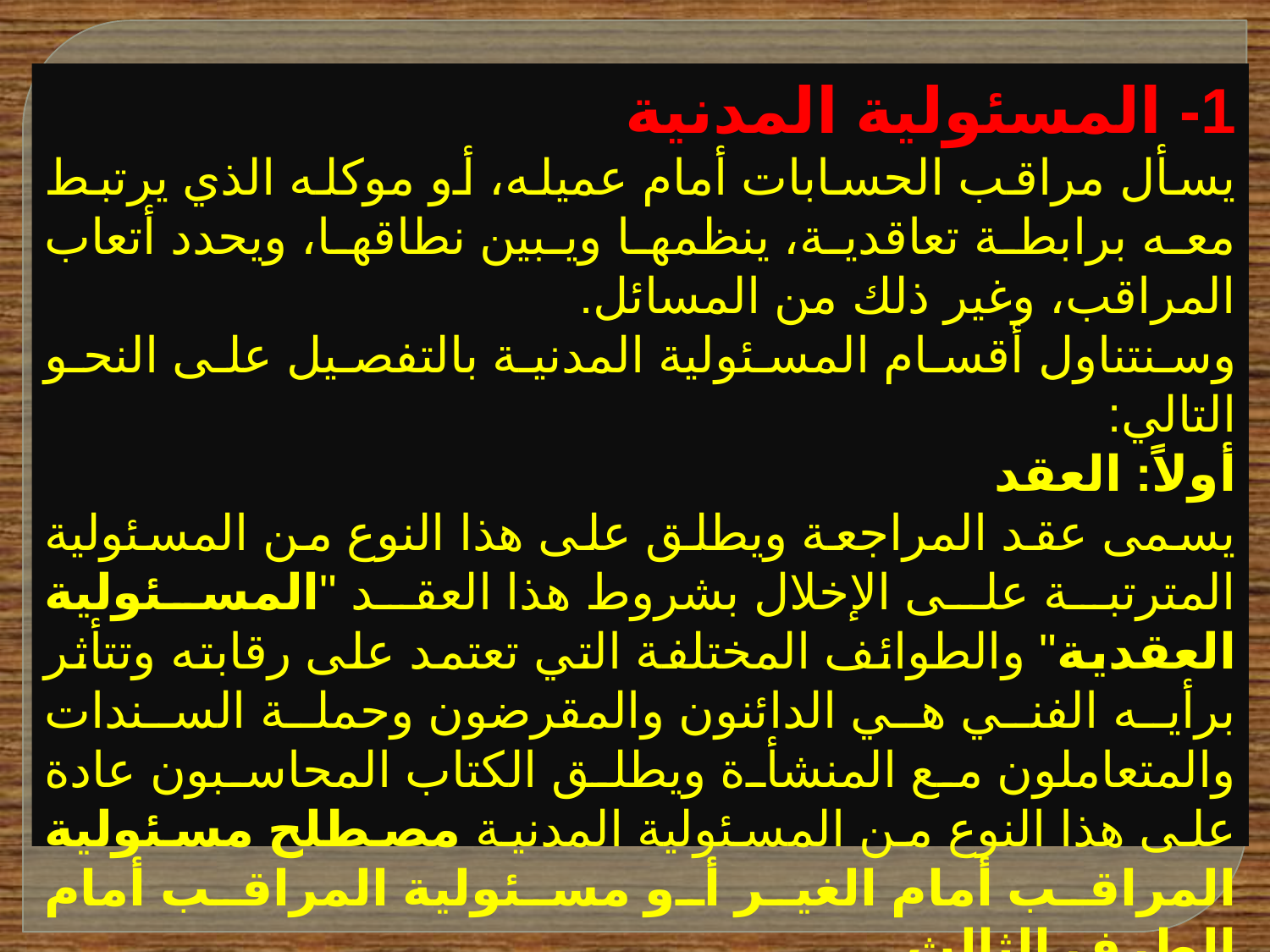

1- المسئولية المدنية
يسأل مراقب الحسابات أمام عميله، أو موكله الذي يرتبط معه برابطة تعاقدية، ينظمها ويبين نطاقها، ويحدد أتعاب المراقب، وغير ذلك من المسائل.
وسنتناول أقسام المسئولية المدنية بالتفصيل على النحو التالي:
أولاً: العقد
يسمى عقد المراجعة ويطلق على هذا النوع من المسئولية المترتبة على الإخلال بشروط هذا العقد "المسئولية العقدية" والطوائف المختلفة التي تعتمد على رقابته وتتأثر برأيه الفني هي الدائنون والمقرضون وحملة السندات والمتعاملون مع المنشأة ويطلق الكتاب المحاسبون عادة على هذا النوع من المسئولية المدنية مصطلح مسئولية المراقب أمام الغير أو مسئولية المراقب أمام الطرف الثالث.